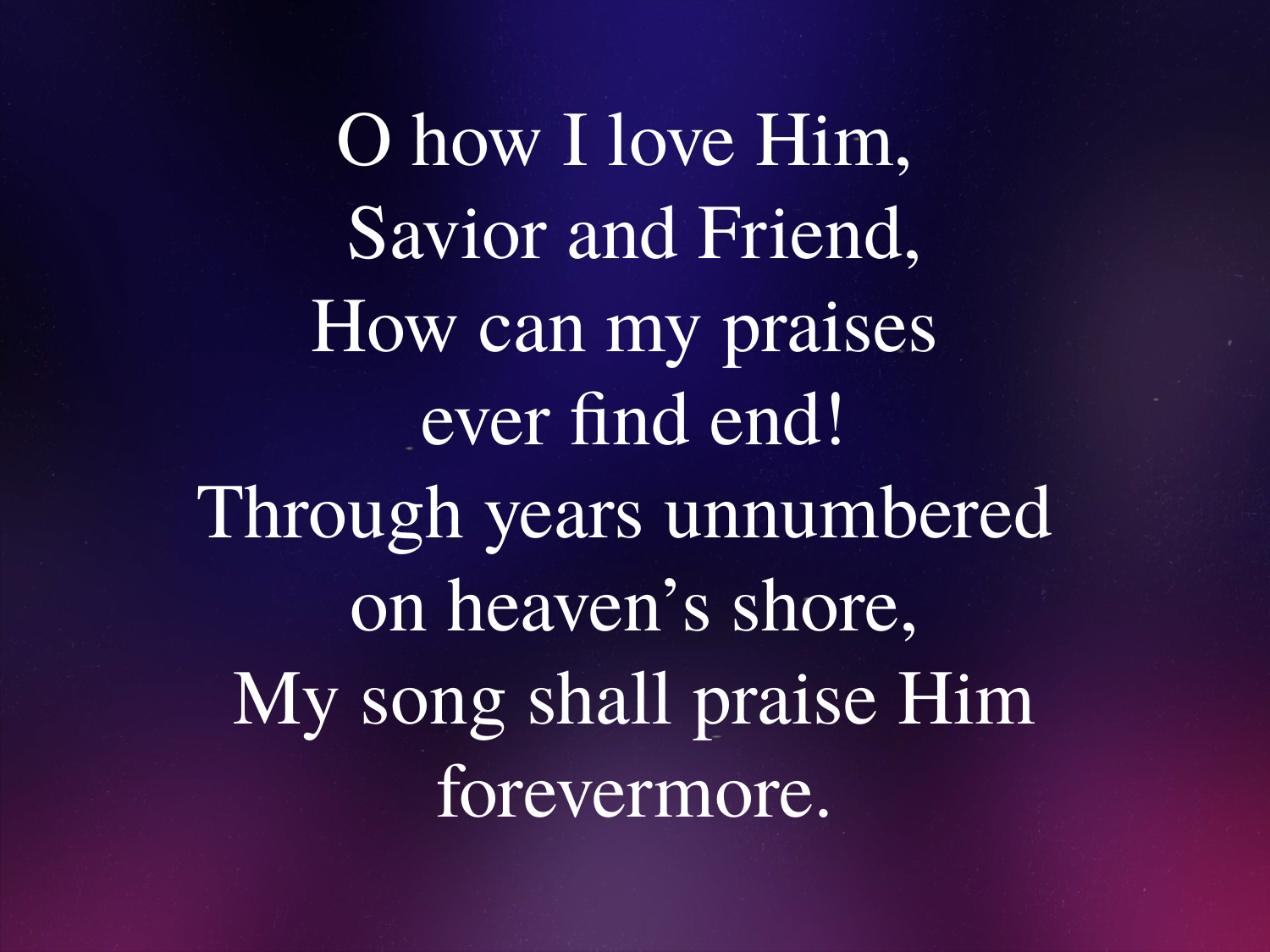

# O how I love Him, Savior and Friend, How can my praises ever find end! Through years unnumbered on heaven’s shore, My song shall praise Him forevermore.